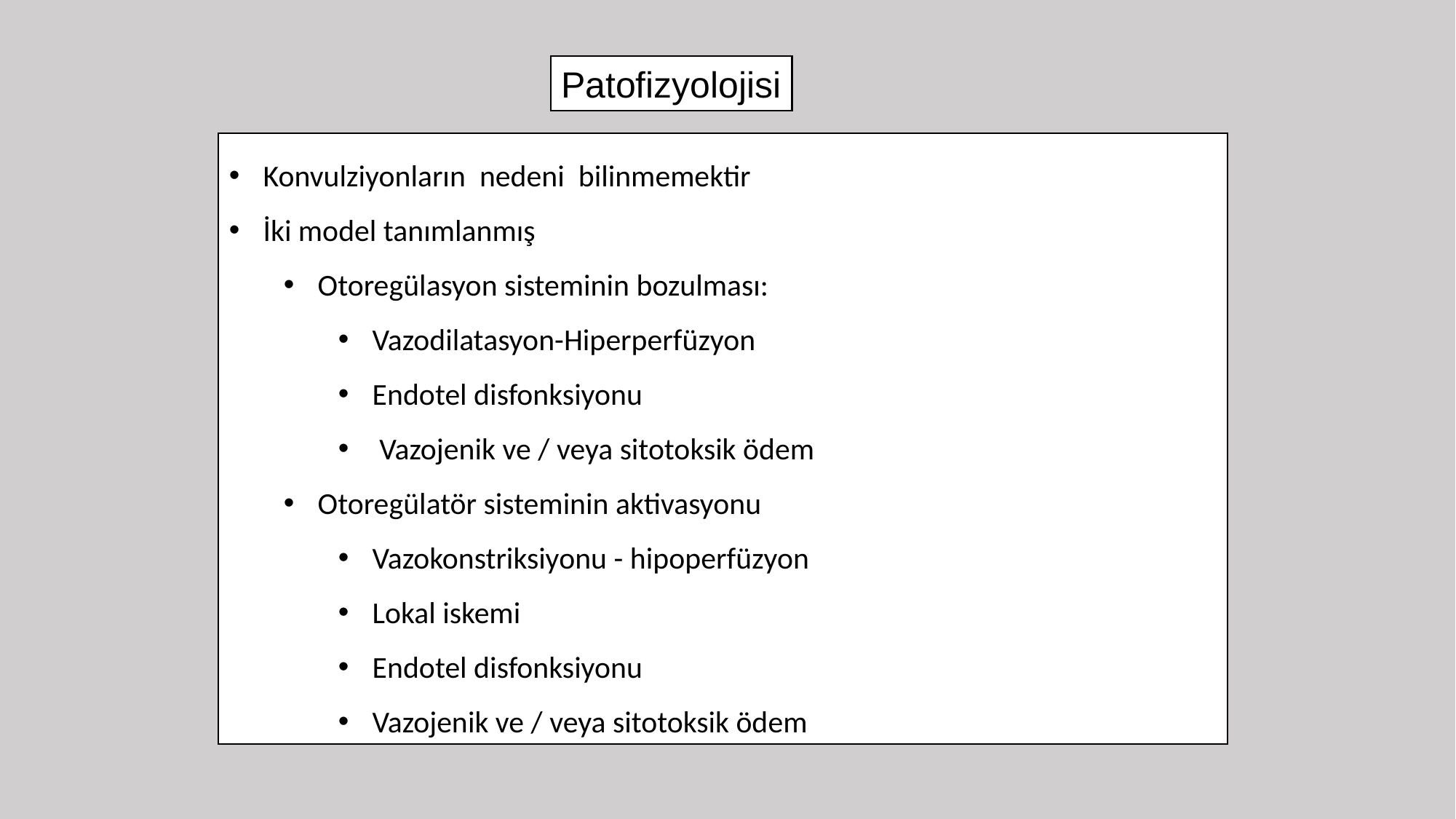

Patofizyolojisi
Konvulziyonların  nedeni  bilinmemektir
İki model tanımlanmış
Otoregülasyon sisteminin bozulması:
Vazodilatasyon-Hiperperfüzyon
Endotel disfonksiyonu
 Vazojenik ve / veya sitotoksik ödem
Otoregülatör sisteminin aktivasyonu
Vazokonstriksiyonu - hipoperfüzyon
Lokal iskemi
Endotel disfonksiyonu
Vazojenik ve / veya sitotoksik ödem